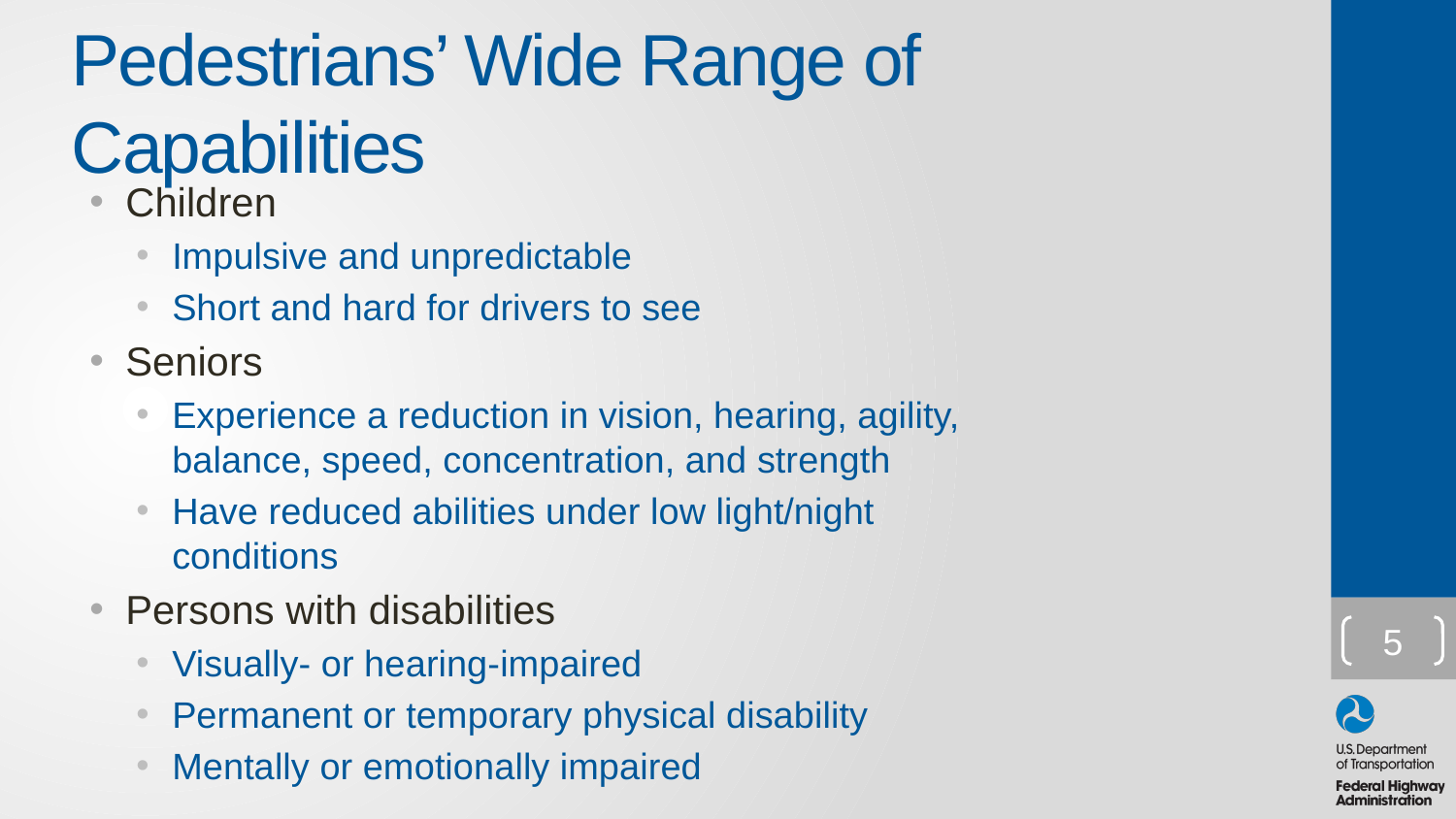

# Pedestrians’ Wide Range of Capabilities
Children
Impulsive and unpredictable
Short and hard for drivers to see
Seniors
Experience a reduction in vision, hearing, agility, balance, speed, concentration, and strength
Have reduced abilities under low light/night conditions
Persons with disabilities
Visually- or hearing-impaired
Permanent or temporary physical disability
Mentally or emotionally impaired
5